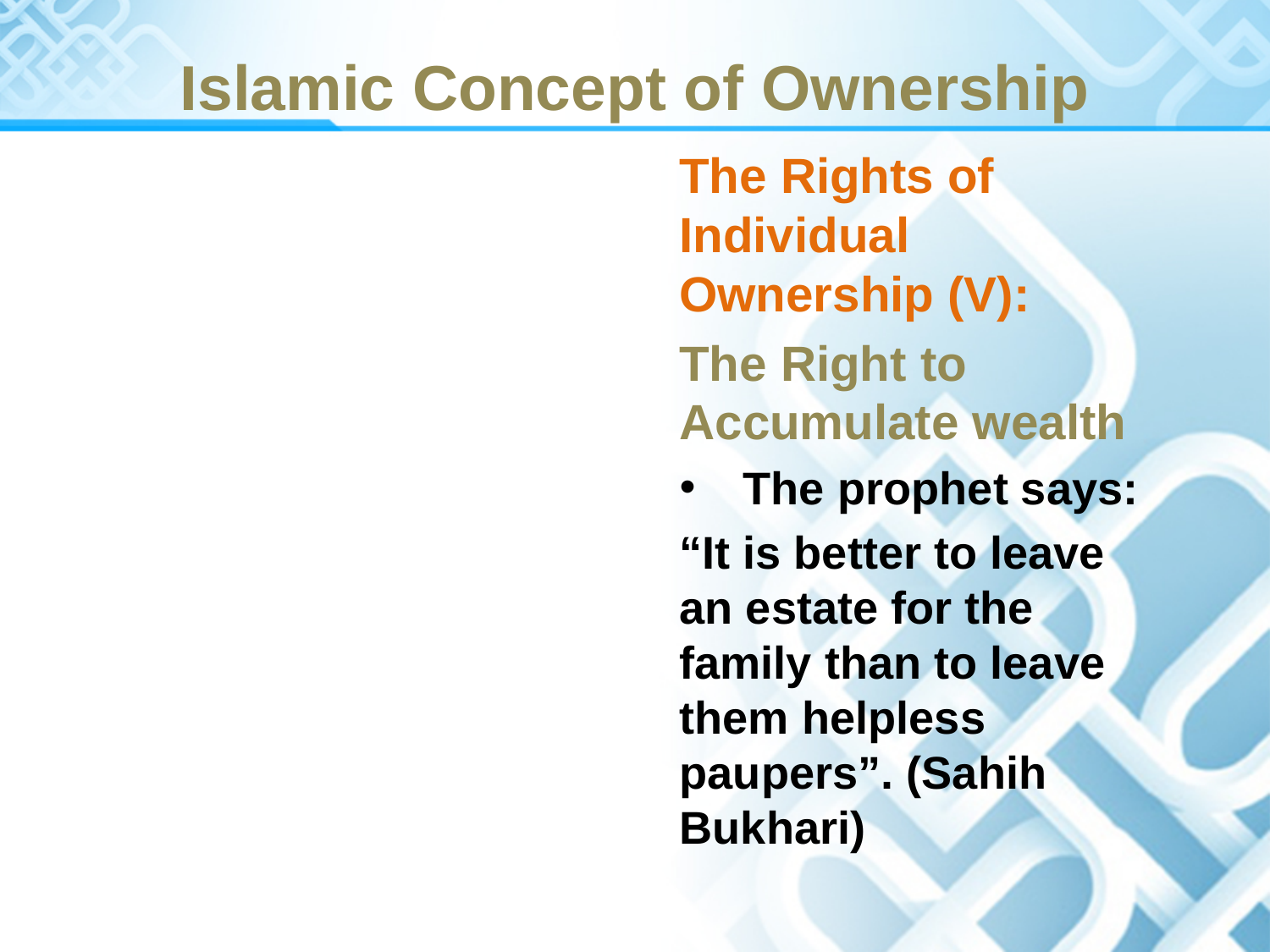

Islamic Concept of Ownership
The Rights of Individual Ownership (V):
The Right to Accumulate wealth
The prophet says:
“It is better to leave an estate for the family than to leave them helpless paupers”. (Sahih Bukhari)